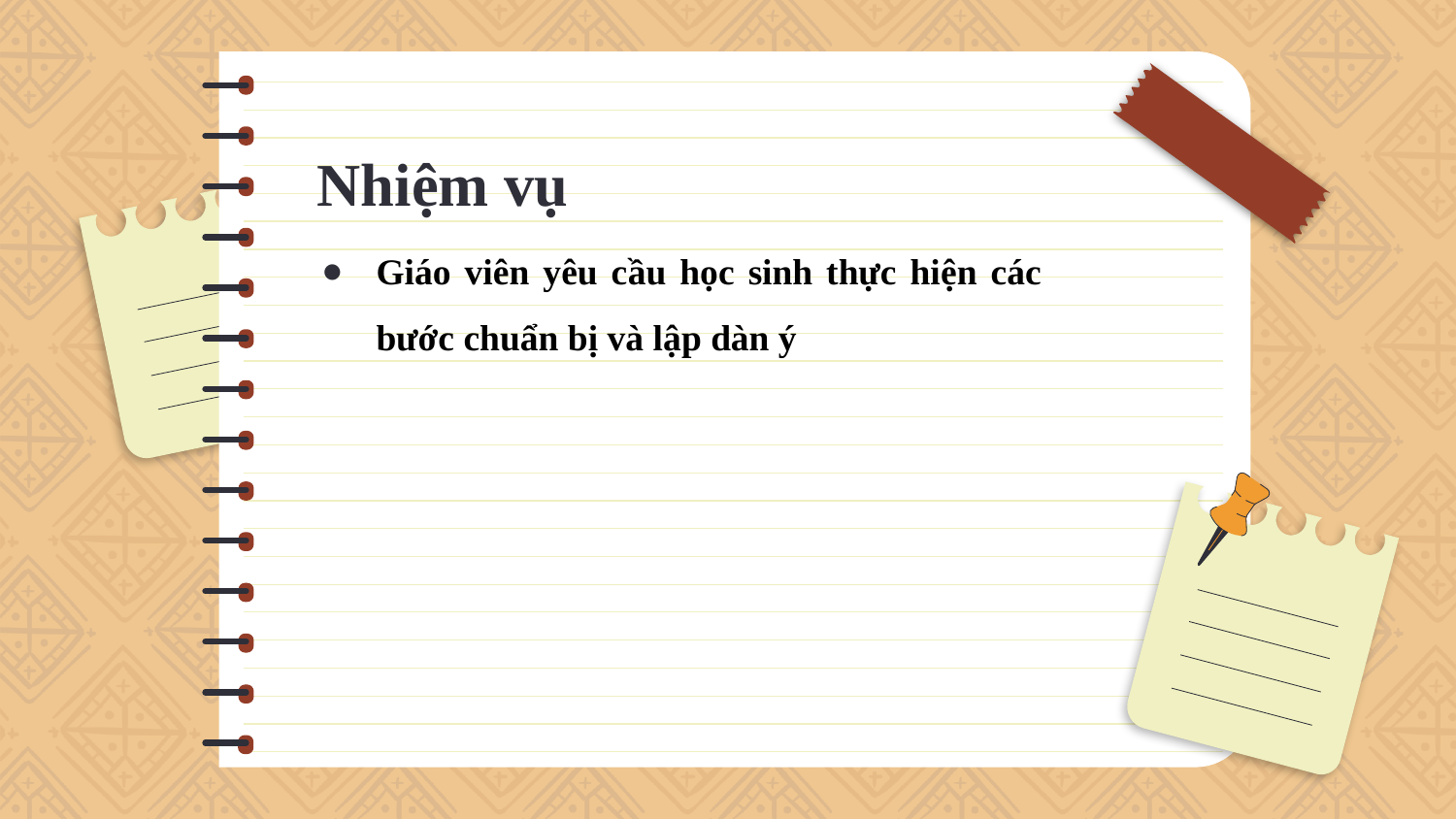

# Nhiệm vụ

Giáo viên yêu cầu học sinh thực hiện các bước chuẩn bị và lập dàn ý